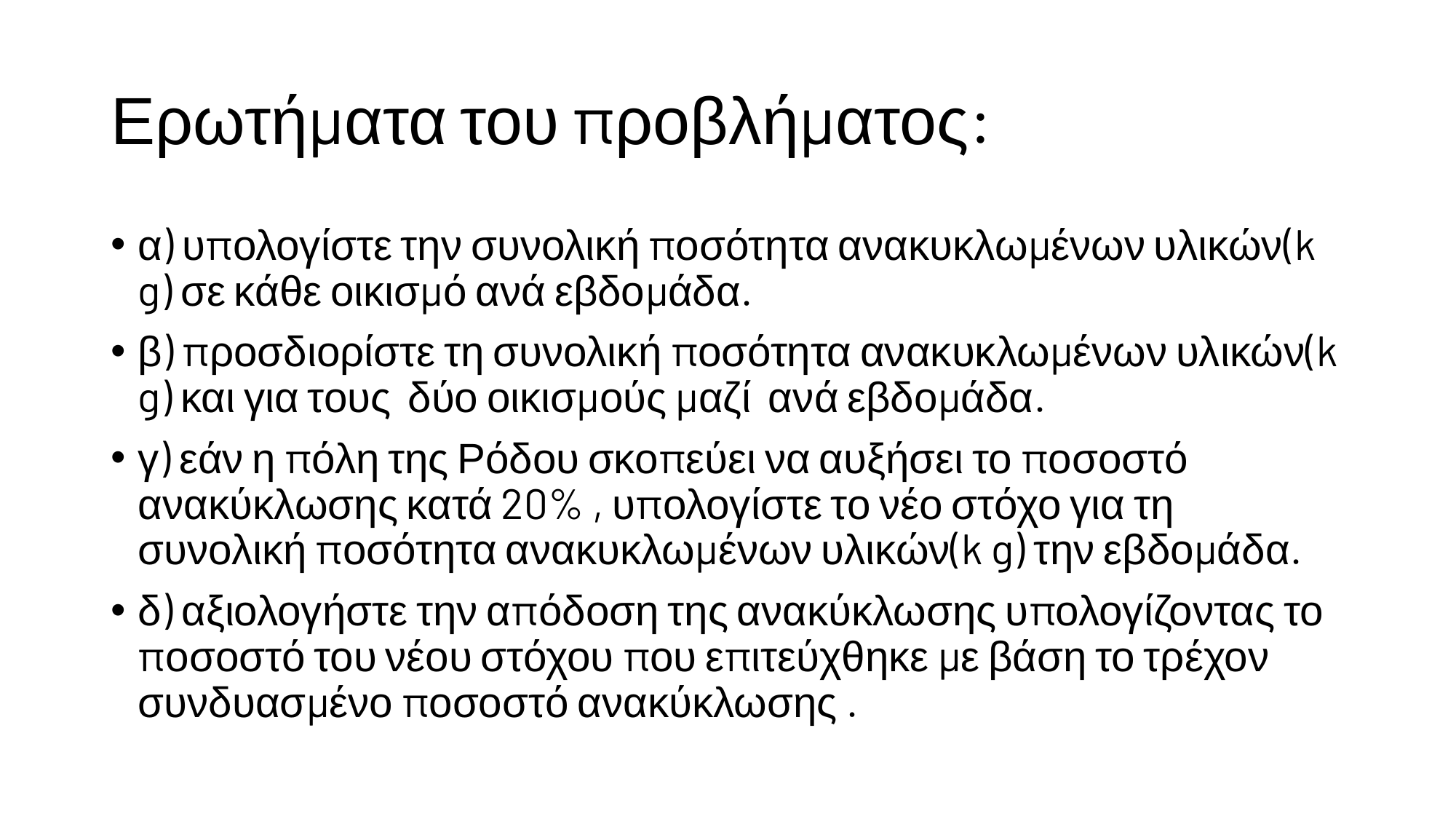

# Ερωτήματα του προβλήματος:
α) υπολογίστε την συνολική ποσότητα ανακυκλωμένων υλικών(k g) σε κάθε οικισμό ανά εβδομάδα.
β) προσδιορίστε τη συνολική ποσότητα ανακυκλωμένων υλικών(k g) και για τους  δύο οικισμούς μαζί  ανά εβδομάδα.
γ) εάν η πόλη της Ρόδου σκοπεύει να αυξήσει το ποσοστό ανακύκλωσης κατά 20% , υπολογίστε το νέο στόχο για τη συνολική ποσότητα ανακυκλωμένων υλικών(k g) την εβδομάδα.
δ) αξιολογήστε την απόδοση της ανακύκλωσης υπολογίζοντας το ποσοστό του νέου στόχου που επιτεύχθηκε με βάση το τρέχον συνδυασμένο ποσοστό ανακύκλωσης .